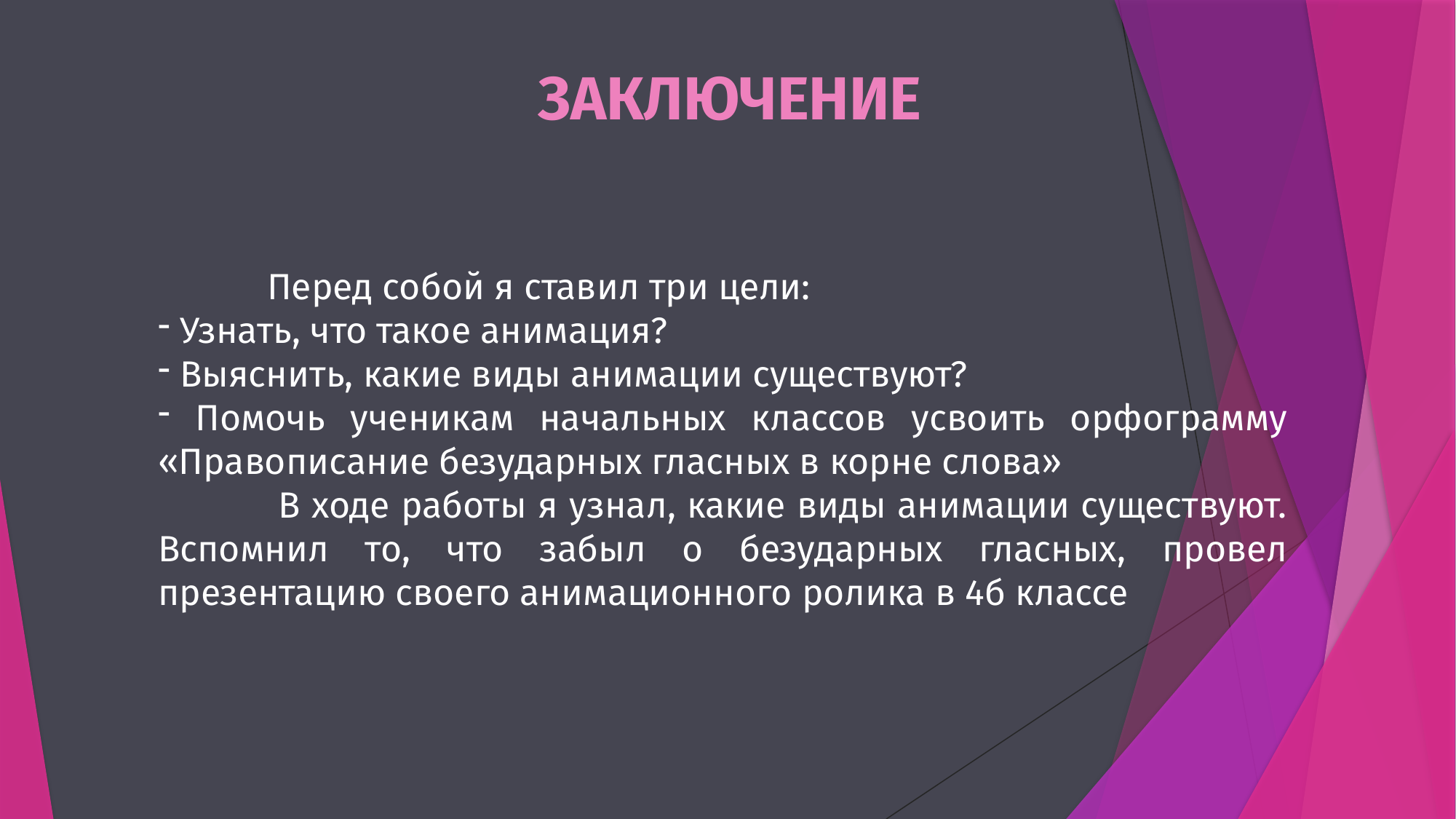

ЗАКЛЮЧЕНИЕ

	Перед собой я ставил три цели:
 Узнать, что такое анимация?
 Выяснить, какие виды анимации существуют?
 Помочь ученикам начальных классов усвоить орфограмму «Правописание безударных гласных в корне слова»
	 В ходе работы я узнал, какие виды анимации существуют. Вспомнил то, что забыл о безударных гласных, провел презентацию своего анимационного ролика в 4б классе